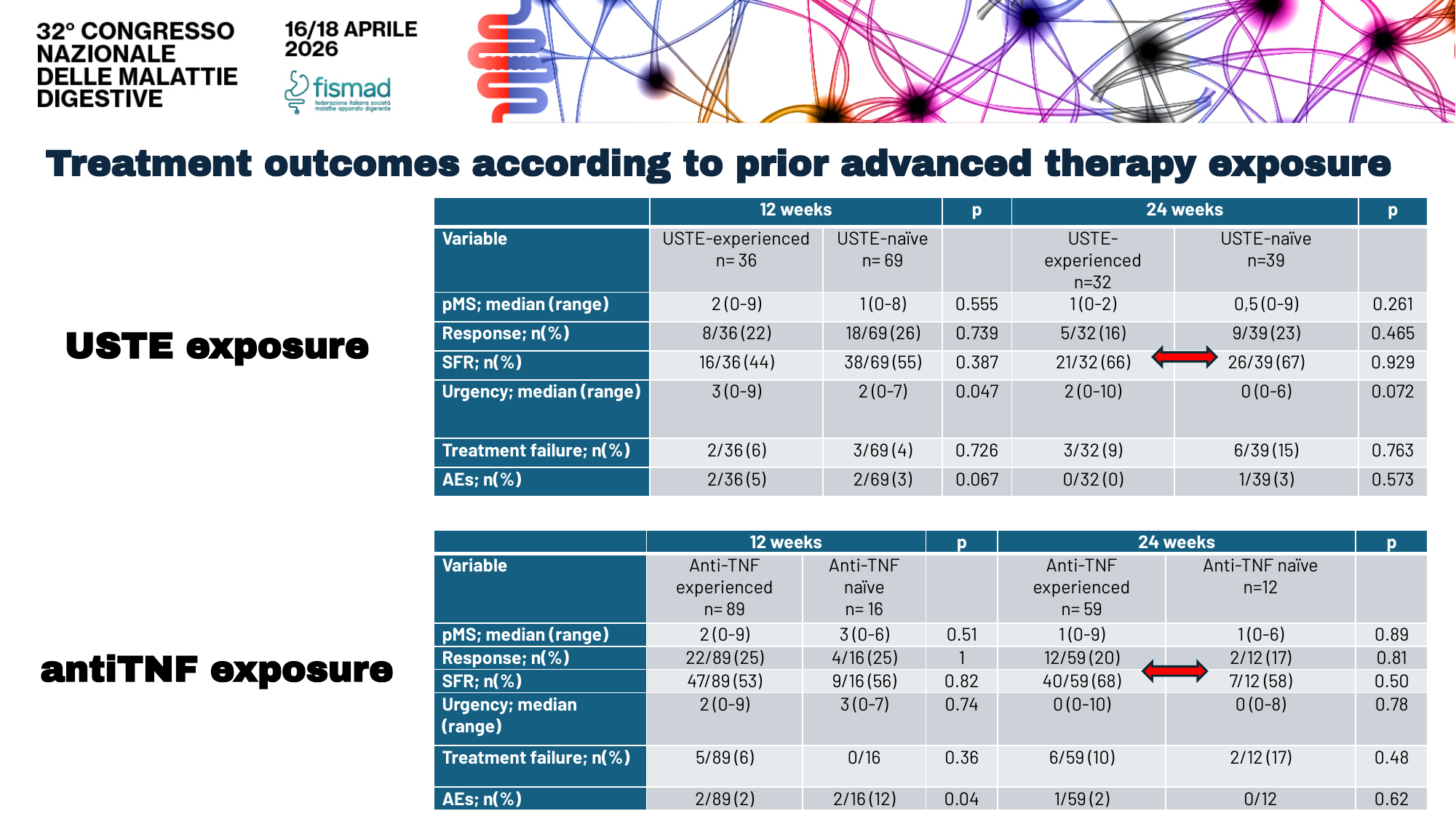

Treatment outcomes according to prior advanced therapy exposure
|  | 12 weeks |  | p | 24 weeks |  | p |
| --- | --- | --- | --- | --- | --- | --- |
| Variable | USTE-experienced n= 36 | USTE-naïve n= 69 |  | USTE-experienced n=32 | USTE-naïve n=39 |  |
| pMS; median (range) | 2 (0-9) | 1 (0-8) | 0.555 | 1 (0-2) | 0,5 (0-9) | 0.261 |
| Response; n(%) | 8/36 (22) | 18/69 (26) | 0.739 | 5/32 (16) | 9/39 (23) | 0.465 |
| SFR; n(%) | 16/36 (44) | 38/69 (55) | 0.387 | 21/32 (66) | 26/39 (67) | 0.929 |
| Urgency; median (range) | 3 (0-9) | 2 (0-7) | 0.047 | 2 (0-10) | 0 (0-6) | 0.072 |
| Treatment failure; n(%) | 2/36 (6) | 3/69 (4) | 0.726 | 3/32 (9) | 6/39 (15) | 0.763 |
| AEs; n(%) | 2/36 (5) | 2/69 (3) | 0.067 | 0/32 (0) | 1/39 (3) | 0.573 |
USTE exposure

|  | 12 weeks |  | p | 24 weeks |  | p |
| --- | --- | --- | --- | --- | --- | --- |
| Variable | Anti-TNF experienced n= 89 | Anti-TNF naïve n= 16 |  | Anti-TNF experienced n= 59 | Anti-TNF naïve n=12 |  |
| pMS; median (range) | 2 (0-9) | 3 (0-6) | 0.51 | 1 (0-9) | 1 (0-6) | 0.89 |
| Response; n(%) | 22/89 (25) | 4/16 (25) | 1 | 12/59 (20) | 2/12 (17) | 0.81 |
| SFR; n(%) | 47/89 (53) | 9/16 (56) | 0.82 | 40/59 (68) | 7/12 (58) | 0.50 |
| Urgency; median (range) | 2 (0-9) | 3 (0-7) | 0.74 | 0 (0-10) | 0 (0-8) | 0.78 |
| Treatment failure; n(%) | 5/89 (6) | 0/16 | 0.36 | 6/59 (10) | 2/12 (17) | 0.48 |
| AEs; n(%) | 2/89 (2) | 2/16 (12) | 0.04 | 1/59 (2) | 0/12 | 0.62 |
antiTNF exposure